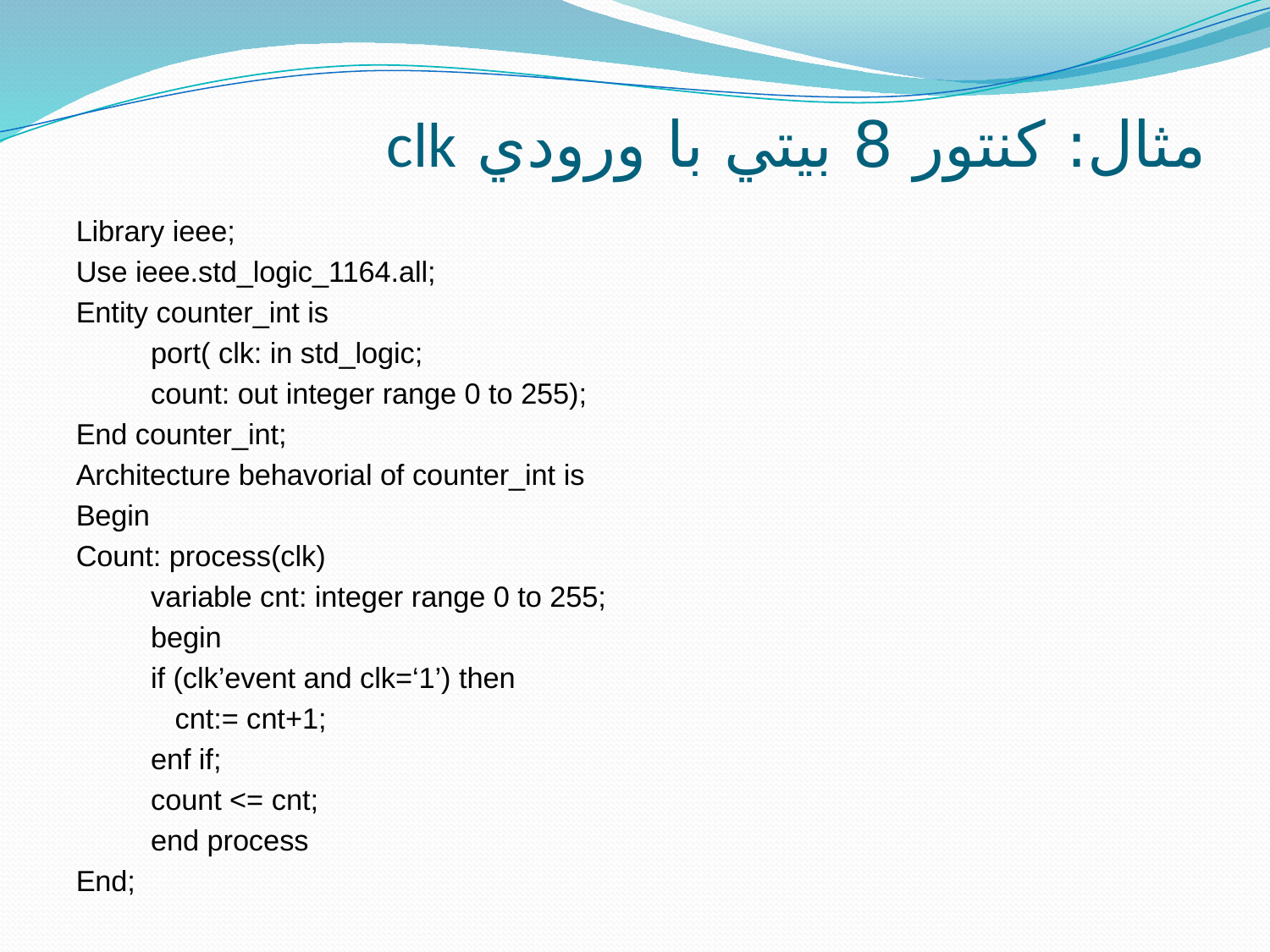

# مثال: کنتور 8 بيتي با ورودي clk
Library ieee;
Use ieee.std_logic_1164.all;
Entity counter_int is
	port( clk: in std_logic;
		count: out integer range 0 to 255);
End counter_int;
Architecture behavorial of counter_int is
Begin
Count: process(clk)
	variable cnt: integer range 0 to 255;
	begin
	if (clk’event and clk=‘1’) then
	   cnt:= cnt+1;
	enf if;
	count <= cnt;
	end process
End;